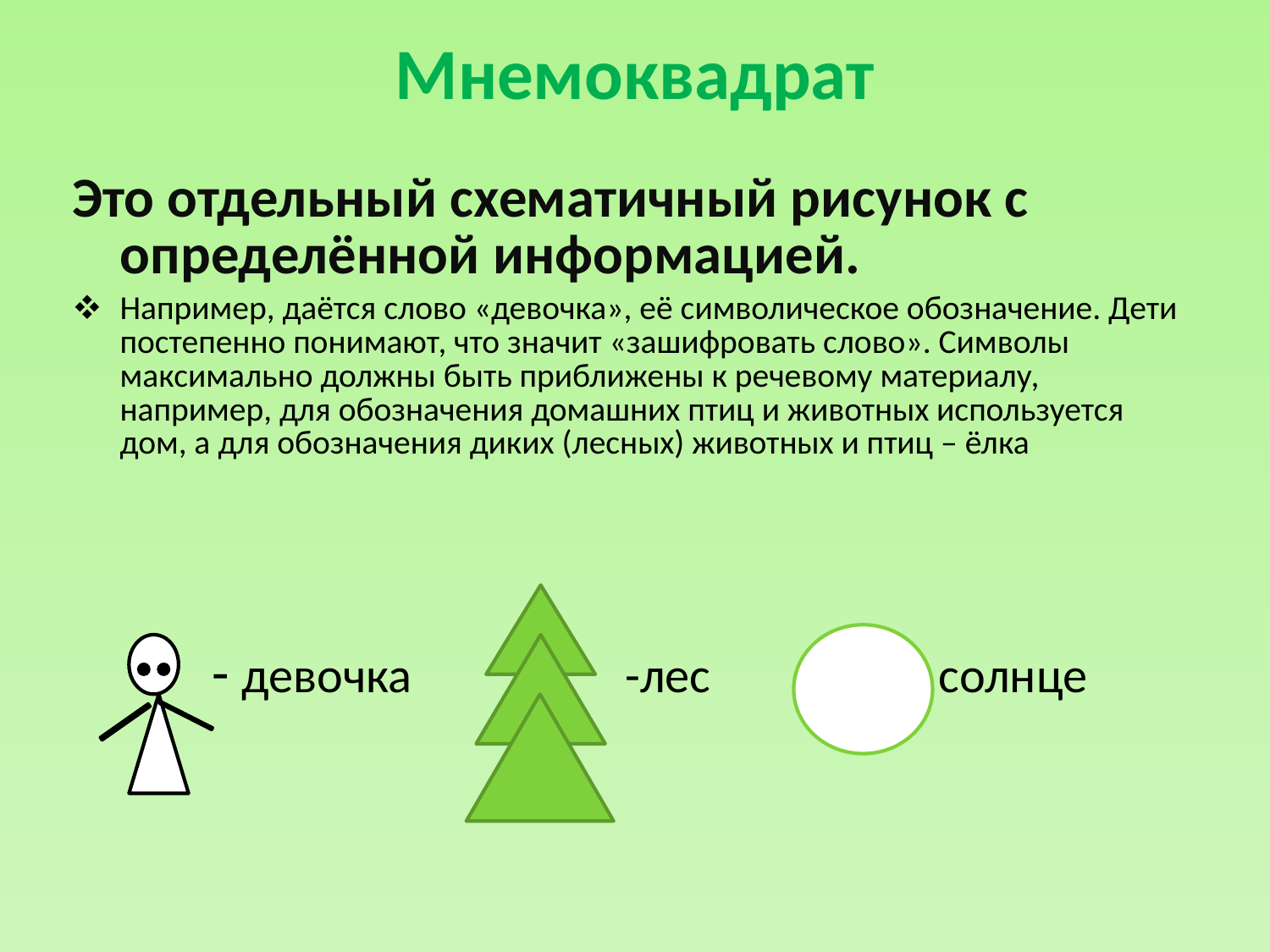

# Мнемоквадрат

Это отдельный схематичный рисунок с определённой информацией.
Например, даётся слово «девочка», её символическое обозначение. Дети постепенно понимают, что значит «зашифровать слово». Символы максимально должны быть приближены к речевому материалу, например, для обозначения домашних птиц и животных используется дом, а для обозначения диких (лесных) животных и птиц – ёлка

           - девочка                   -лес                  - солнце